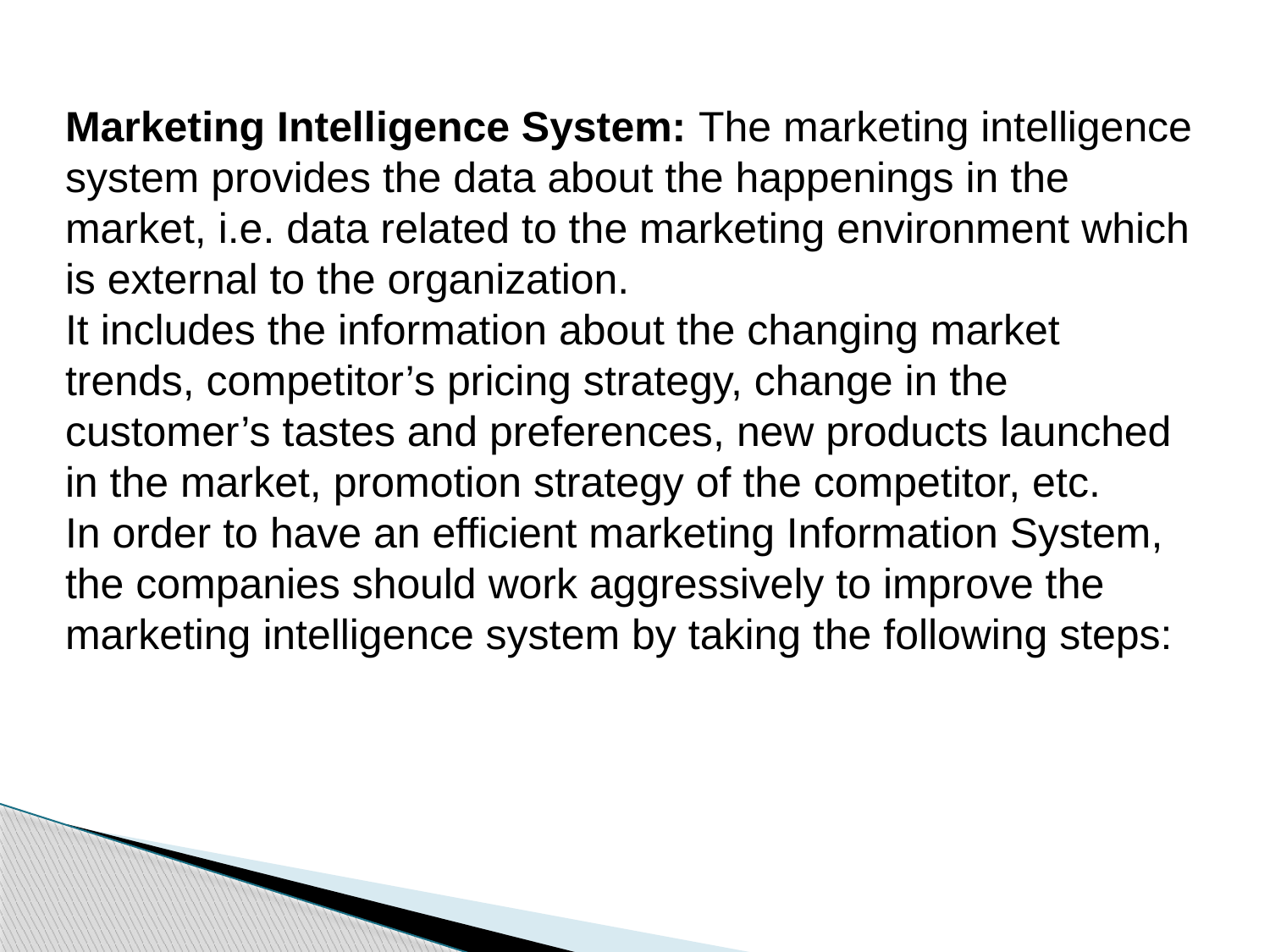

Marketing Intelligence System: The marketing intelligence system provides the data about the happenings in the market, i.e. data related to the marketing environment which is external to the organization.
It includes the information about the changing market trends, competitor’s pricing strategy, change in the customer’s tastes and preferences, new products launched in the market, promotion strategy of the competitor, etc.
In order to have an efficient marketing Information System, the companies should work aggressively to improve the marketing intelligence system by taking the following steps: